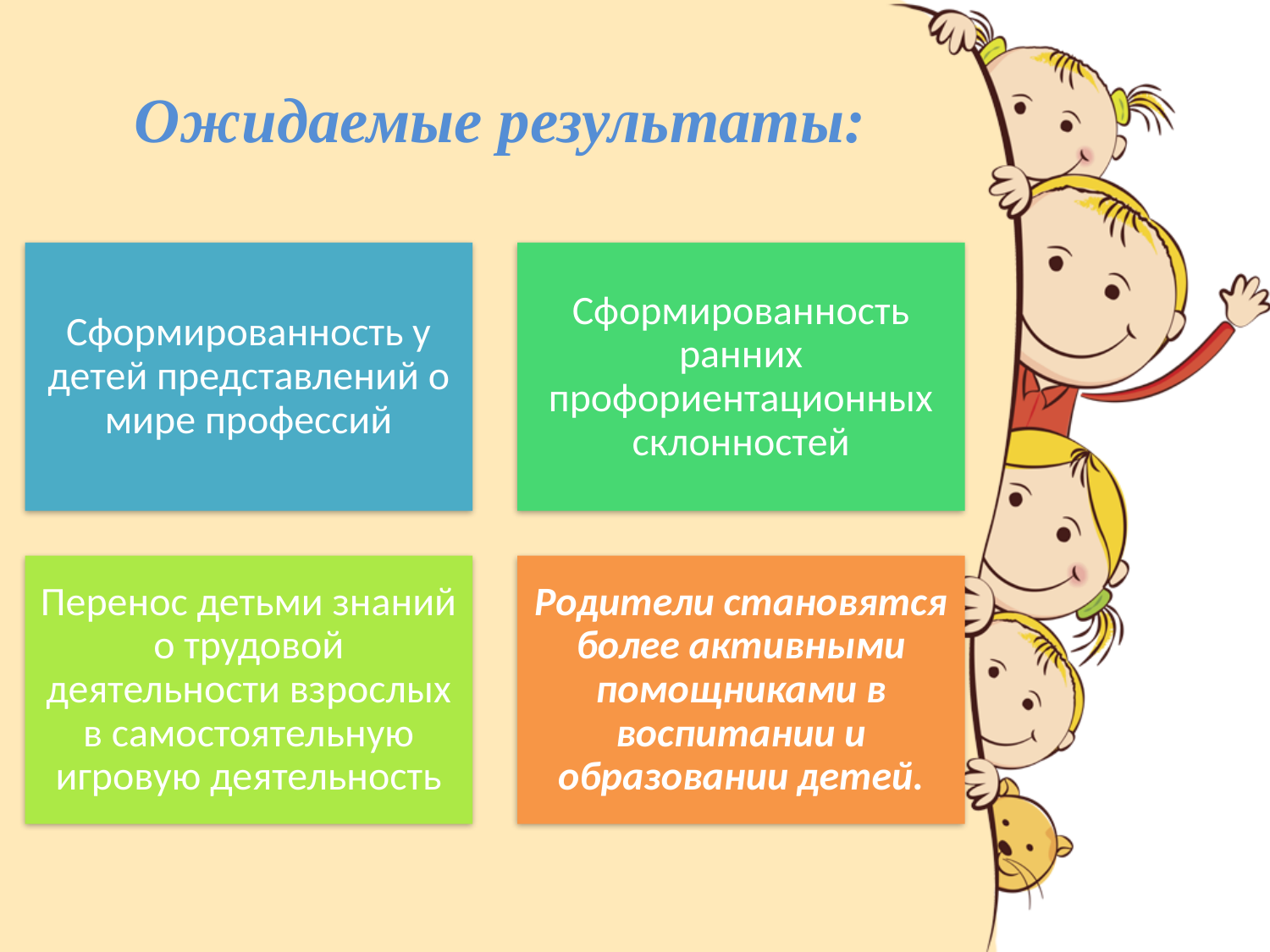

# Ожидаемые результаты:
Сформированность у детей представлений о мире профессий
Сформированность ранних профориентационных склонностей
Перенос детьми знаний о трудовой деятельности взрослых в самостоятельную игровую деятельность
Родители становятся более активными помощниками в воспитании и образовании детей.